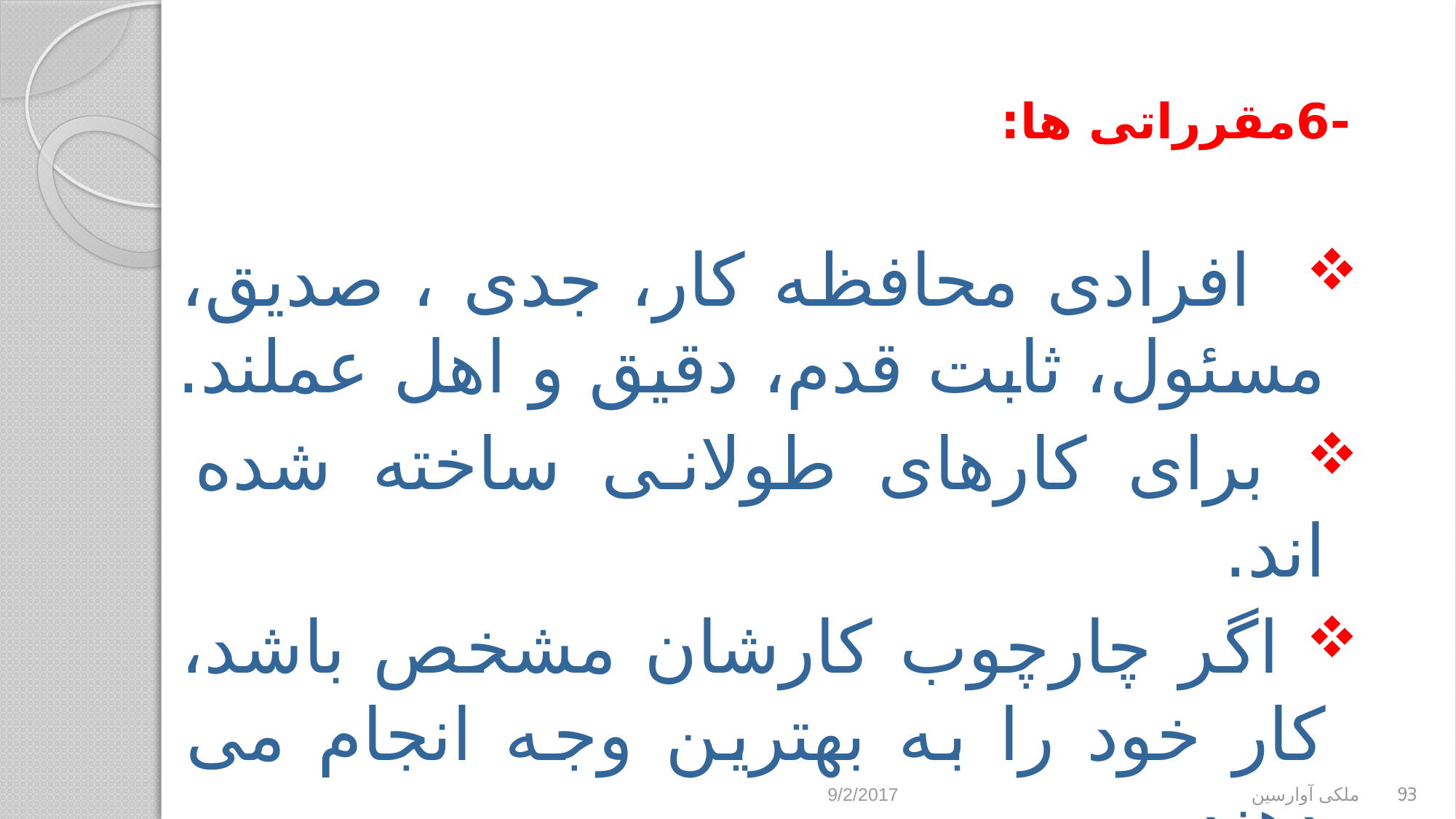

# -6مقرراتی ها:
  افرادی محافظه کار، جدی ، صدیق، مسئول، ثابت قدم، دقیق و اهل عملند.
 برای کارهای طولانی ساخته شده اند.
 اگر چارچوب کارشان مشخص باشد، کار خود را به بهترین وجه انجام می دهند.
9/2/2017
ملکی آوارسین
93